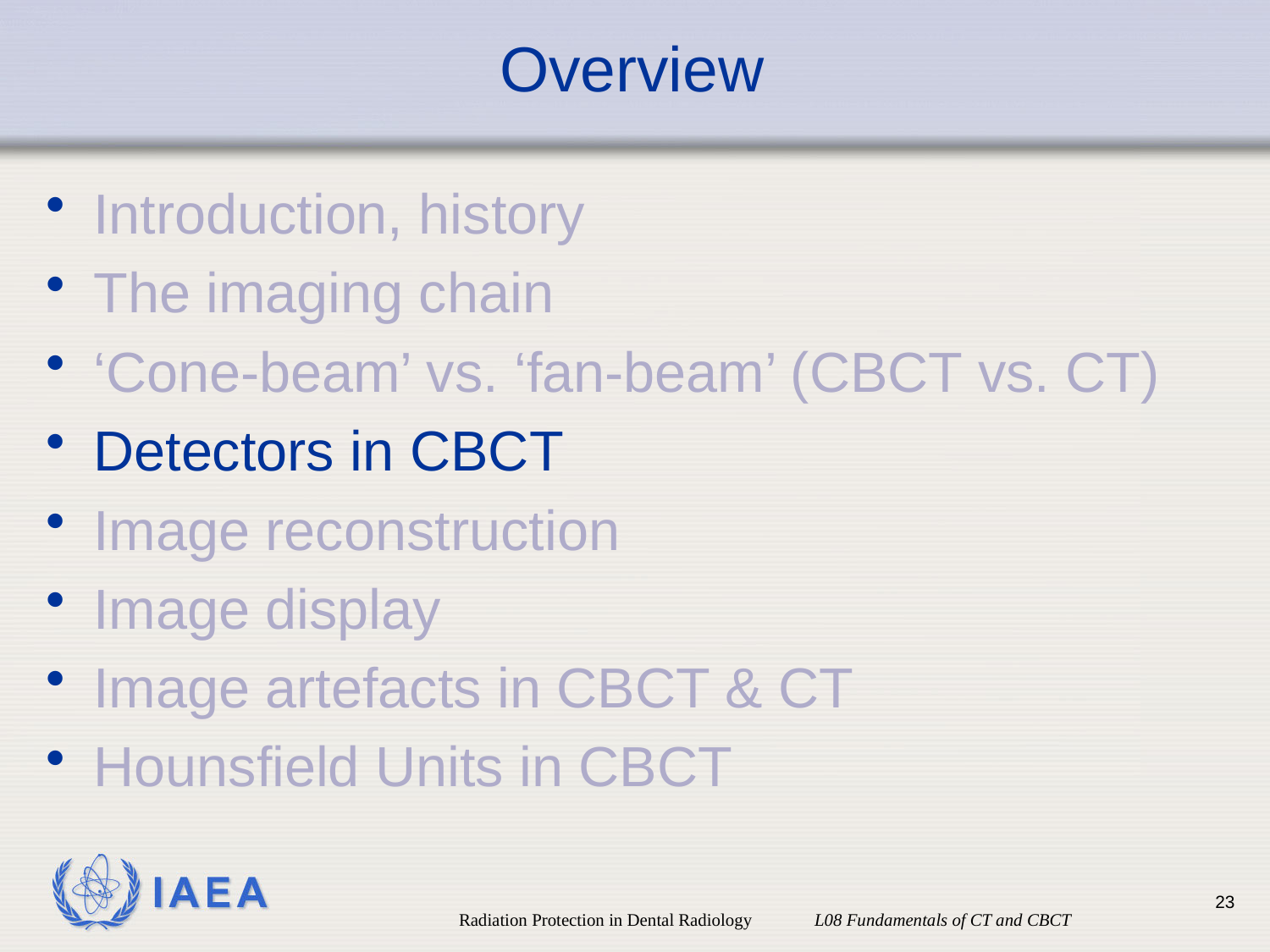

# Overview
Introduction, history
The imaging chain
‘Cone-beam’ vs. ‘fan-beam’ (CBCT vs. CT)
Detectors in CBCT
Image reconstruction
Image display
Image artefacts in CBCT & CT
Hounsfield Units in CBCT

23
Radiation Protection in Dental Radiology              L08 Fundamentals of CT and CBCT